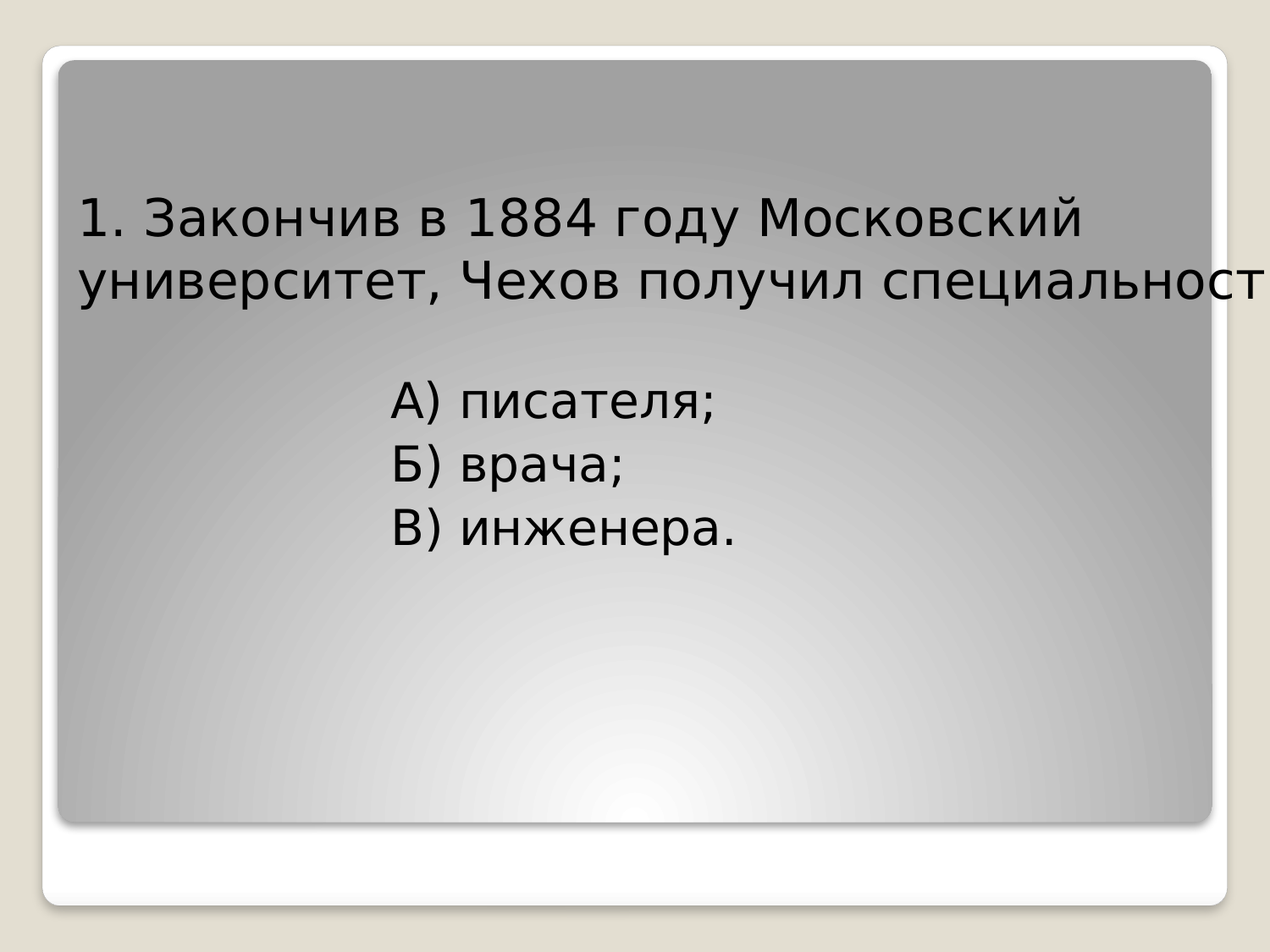

# 1. Закончив в 1884 году Московский университет, Чехов получил специальность:
А) писателя;
Б) врача;
В) инженера.